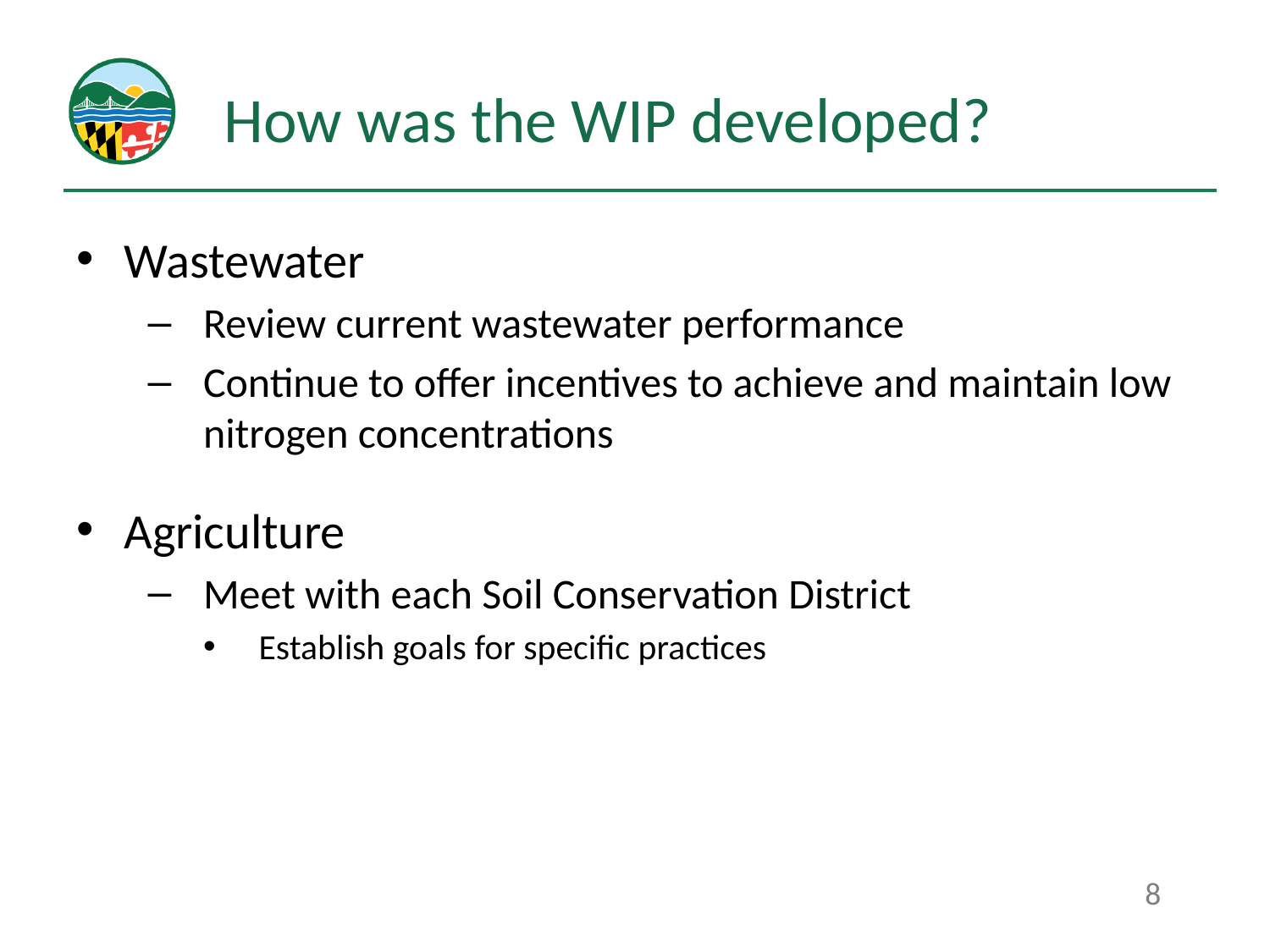

# How was the WIP developed?
Wastewater
Review current wastewater performance
Continue to offer incentives to achieve and maintain low nitrogen concentrations
Agriculture
Meet with each Soil Conservation District
Establish goals for specific practices